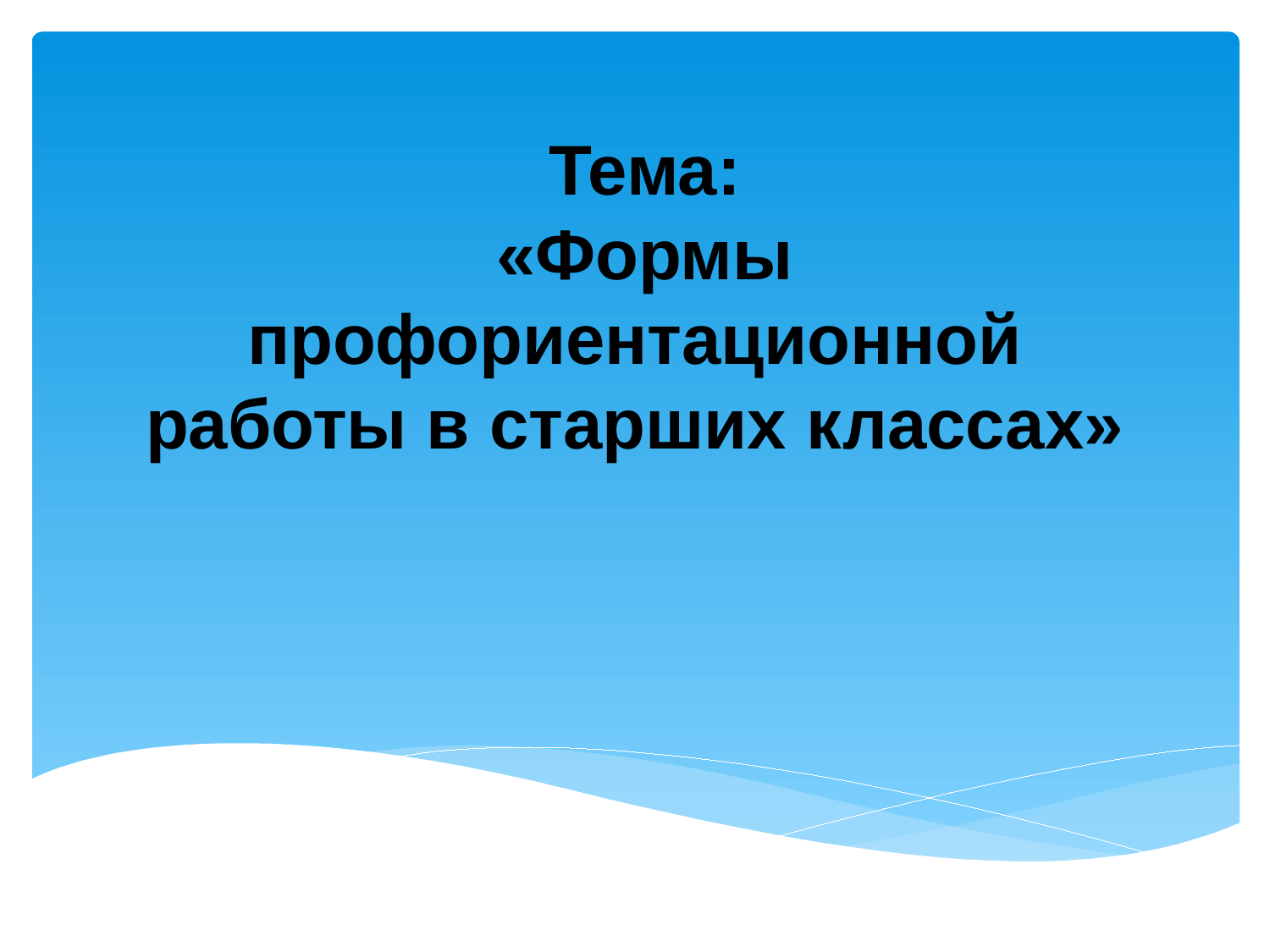

# Тема: «Формы профориентационной работы в старших классах»